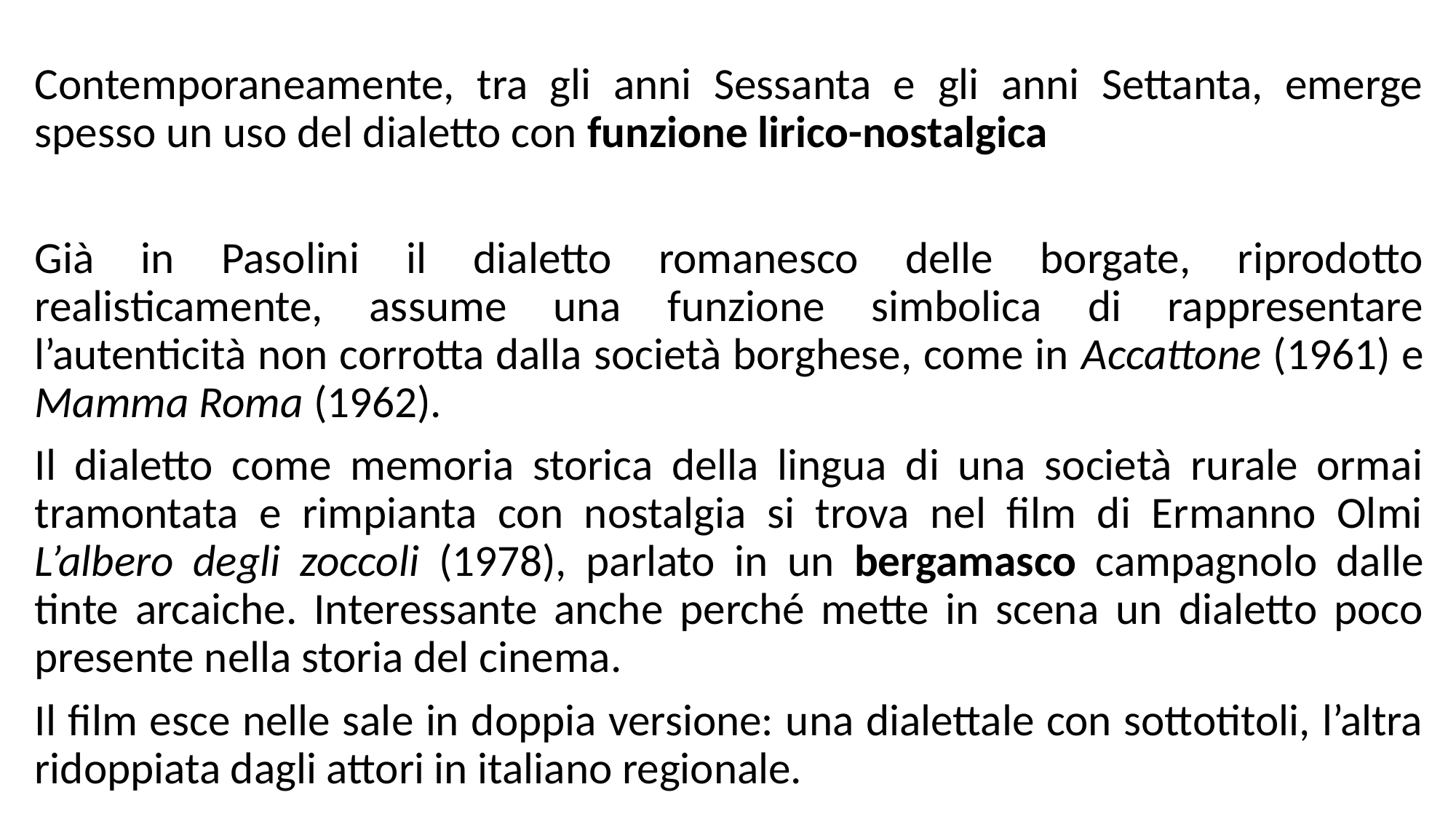

Contemporaneamente, tra gli anni Sessanta e gli anni Settanta, emerge spesso un uso del dialetto con funzione lirico-nostalgica

Già in Pasolini il dialetto romanesco delle borgate, riprodotto realisticamente, assume una funzione simbolica di rappresentare l’autenticità non corrotta dalla società borghese, come in Accattone (1961) e Mamma Roma (1962).
Il dialetto come memoria storica della lingua di una società rurale ormai tramontata e rimpianta con nostalgia si trova nel film di Ermanno Olmi L’albero degli zoccoli (1978), parlato in un bergamasco campagnolo dalle tinte arcaiche. Interessante anche perché mette in scena un dialetto poco presente nella storia del cinema.
Il film esce nelle sale in doppia versione: una dialettale con sottotitoli, l’altra ridoppiata dagli attori in italiano regionale.